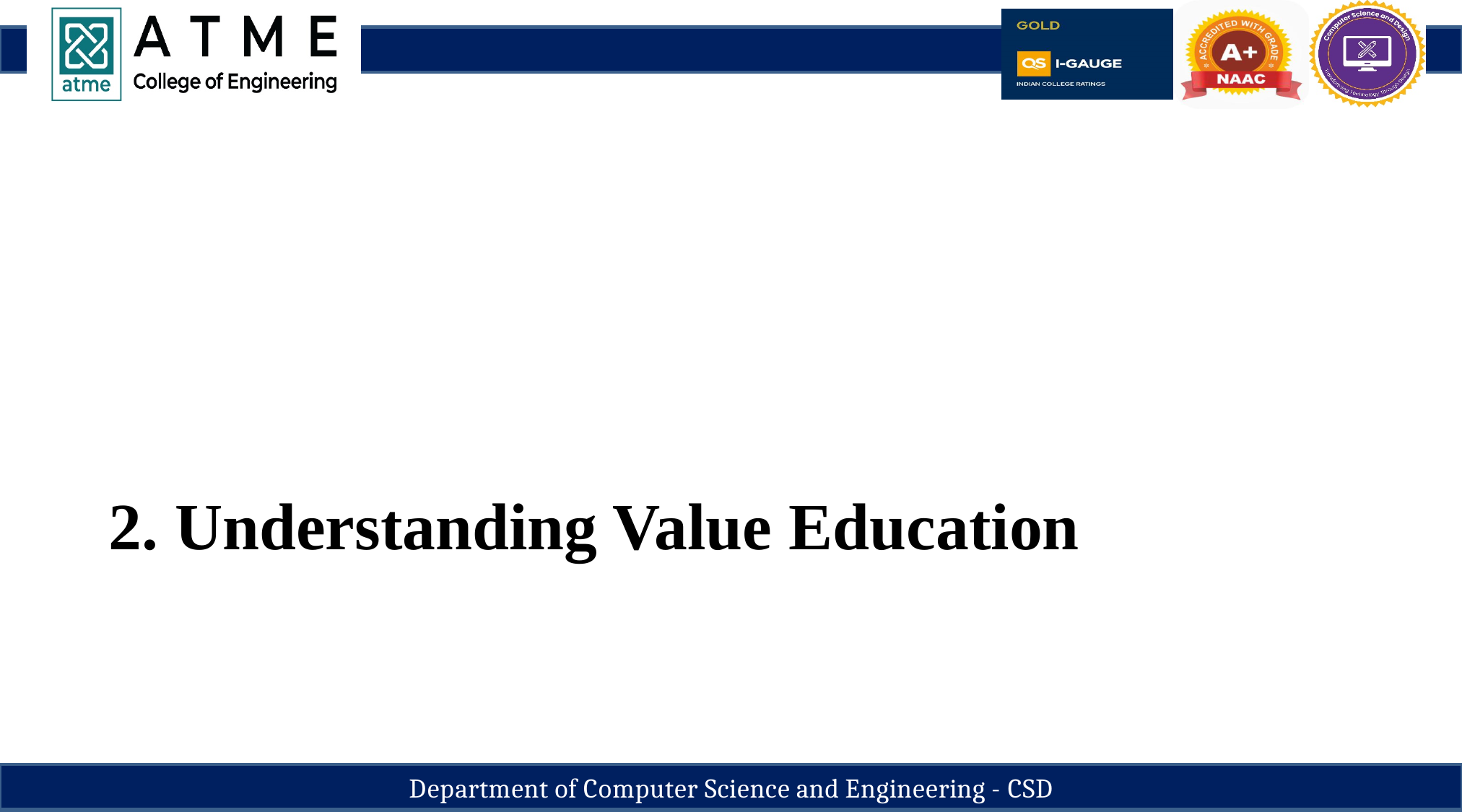

11
# 2. Understanding Value Education
Department of Computer Science and Engineering - CSD